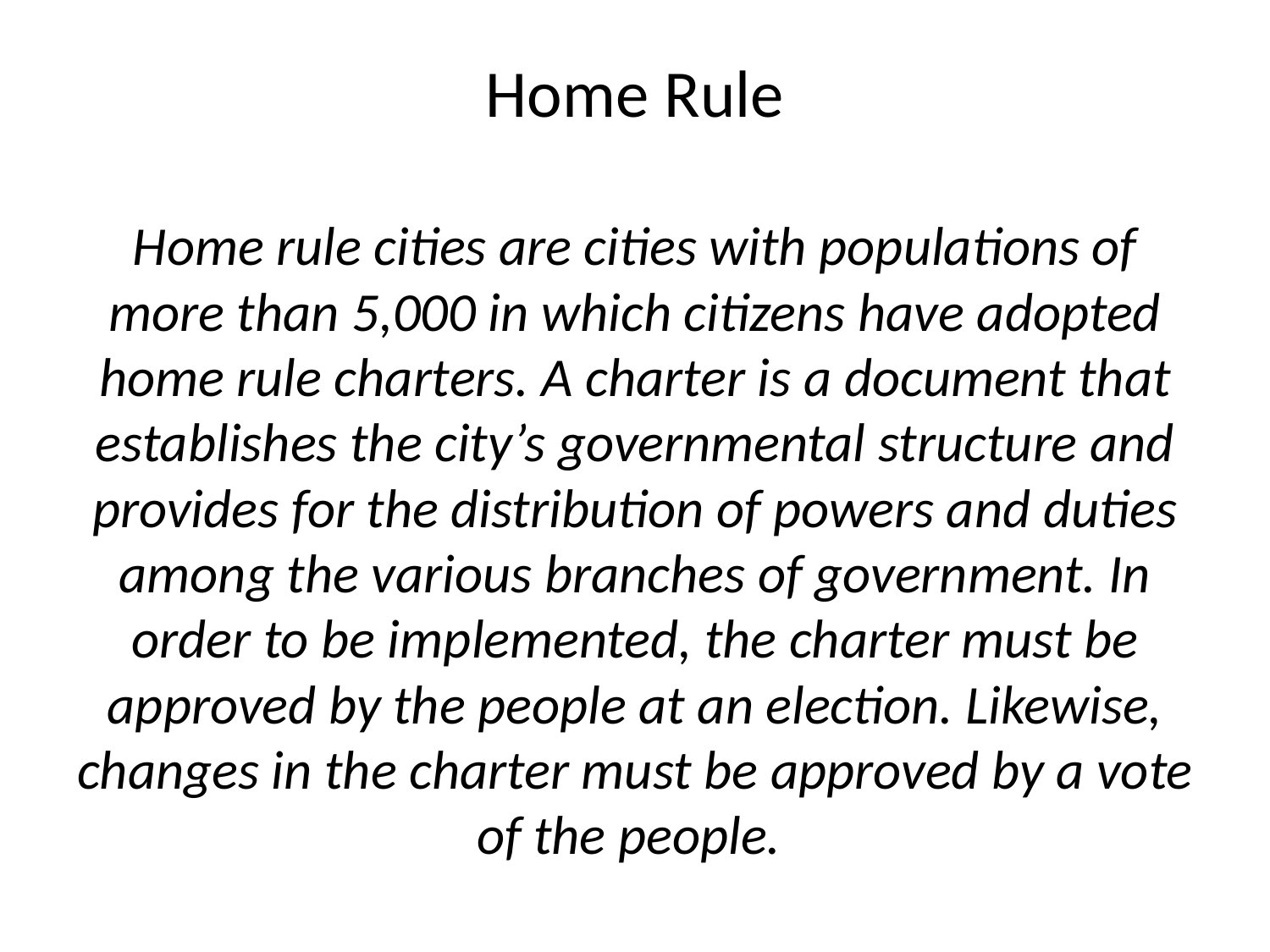

# Home Rule Home rule cities are cities with populations of more than 5,000 in which citizens have adopted home rule charters. A charter is a document that establishes the city’s governmental structure and provides for the distribution of powers and duties among the various branches of government. In order to be implemented, the charter must be approved by the people at an election. Likewise, changes in the charter must be approved by a vote of the people.